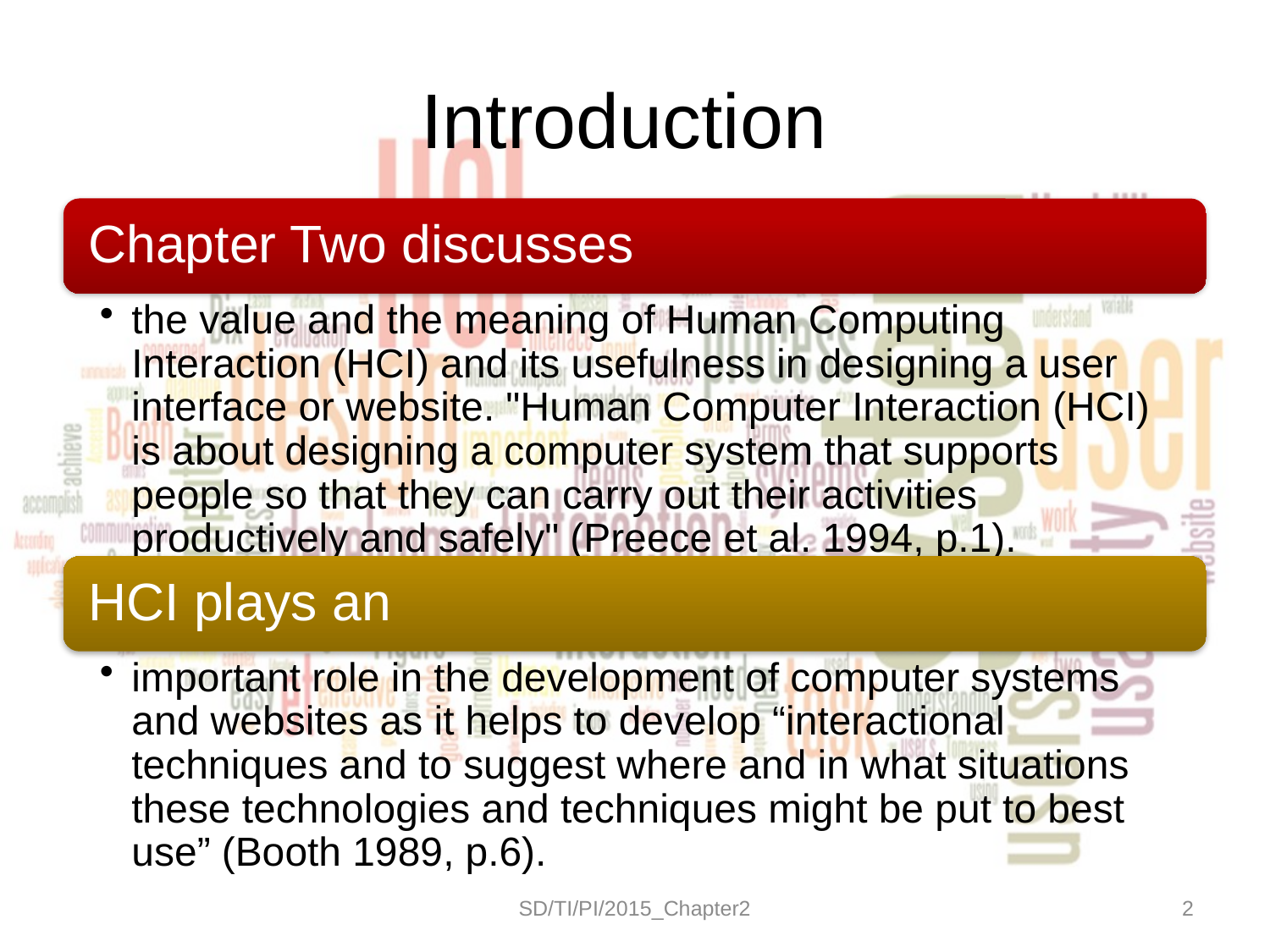

# Introduction
Chapter Two discusses
the value and the meaning of Human Computing Interaction (HCI) and its usefulness in designing a user interface or website. "Human Computer Interaction (HCI) is about designing a computer system that supports people so that they can carry out their activities productively and safely" (Preece et al. 1994, p.1).
HCI plays an
important role in the development of computer systems and websites as it helps to develop “interactional techniques and to suggest where and in what situations these technologies and techniques might be put to best use” (Booth 1989, p.6).
SD/TI/PI/2015_Chapter2
2